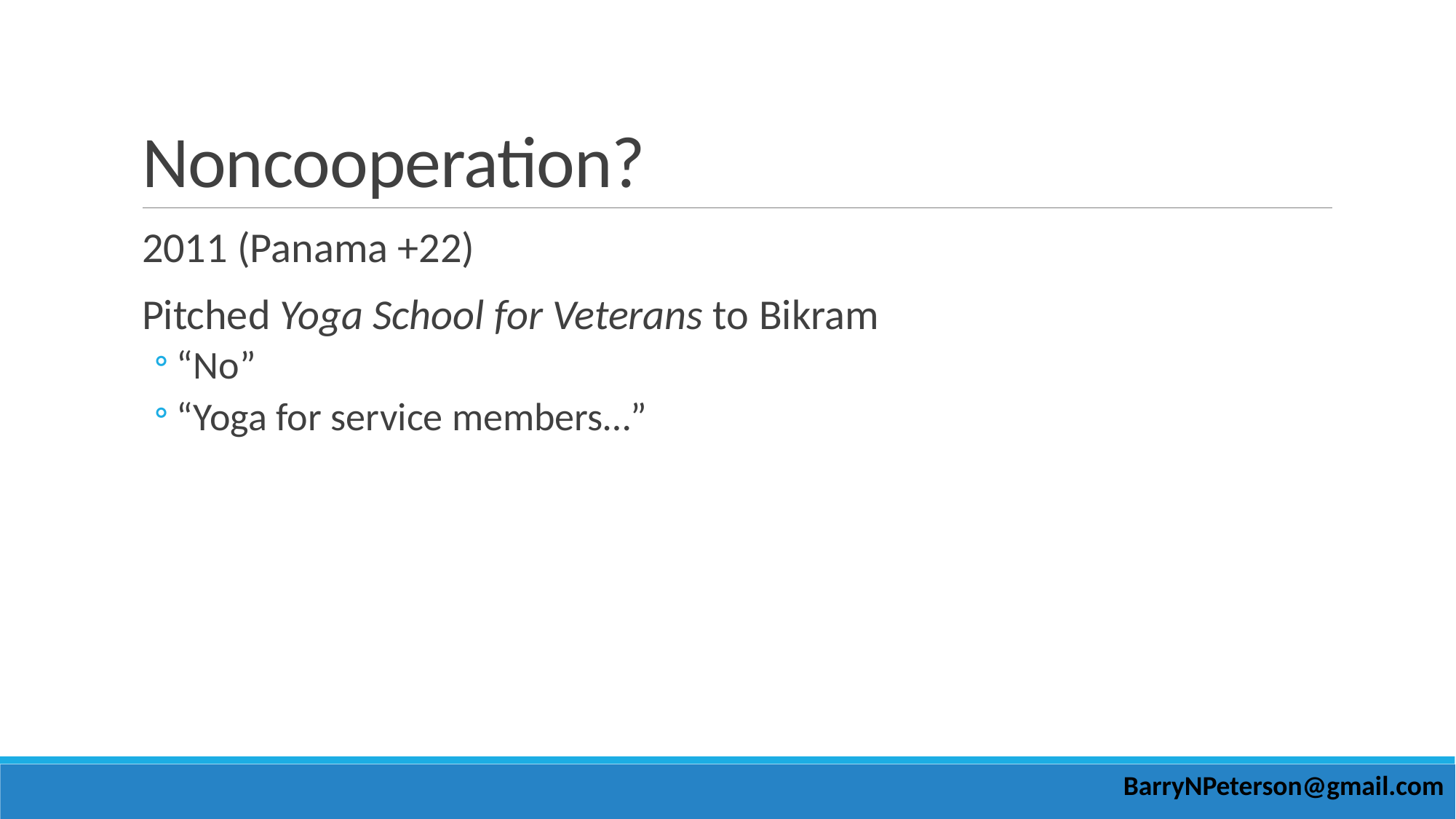

# Noncooperation?
2011 (Panama +22)
Pitched Yoga School for Veterans to Bikram
“No”
“Yoga for service members…”

BarryNPeterson@gmail.com